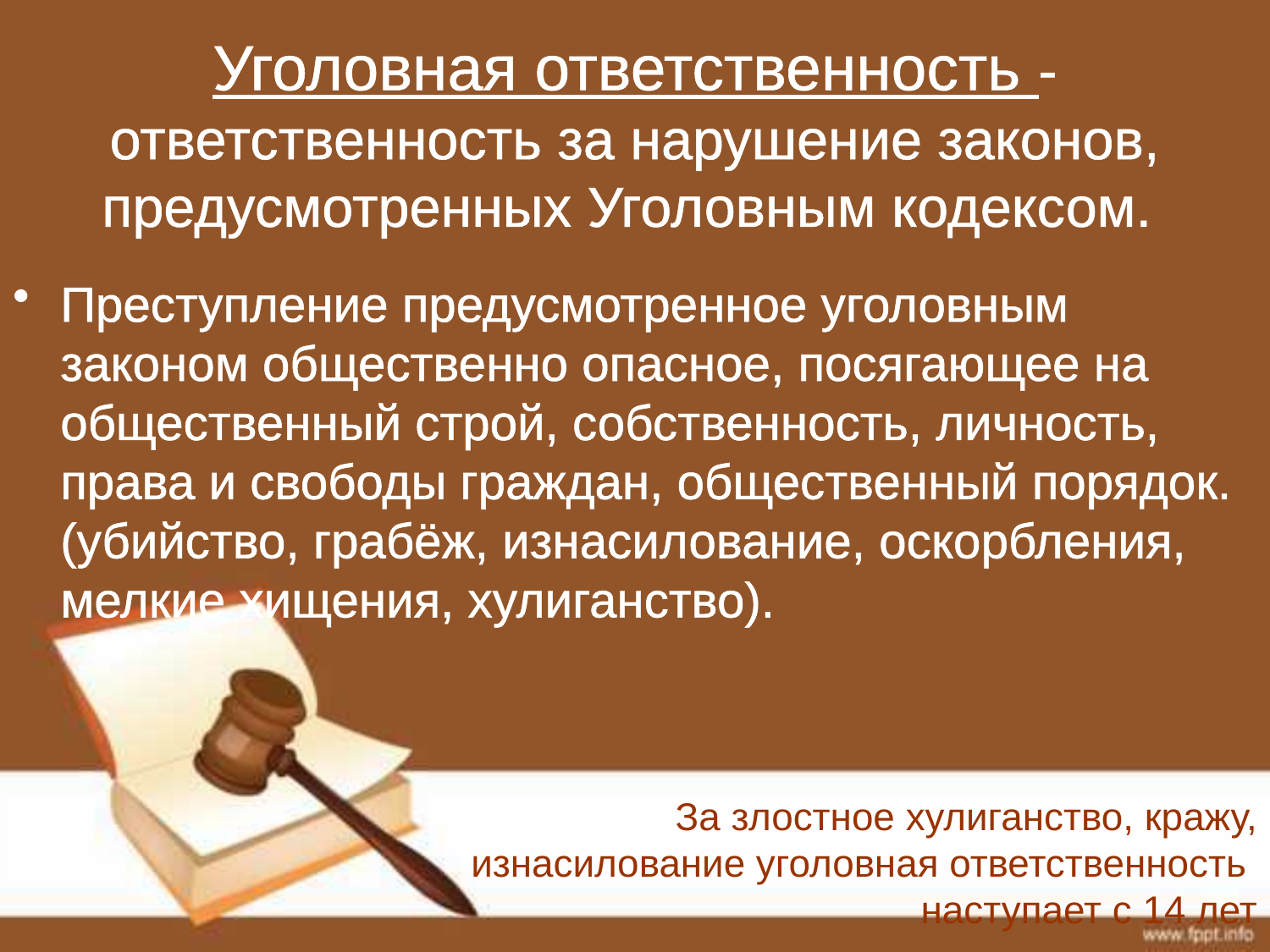

# Уголовная ответственность - ответственность за нарушение законов, предусмотренных Уголовным кодексом.
Преступление предусмотренное уголовным законом общественно опасное, посягающее на общественный строй, собственность, личность, права и свободы граждан, общественный порядок. (убийство, грабёж, изнасилование, оскорбления, мелкие хищения, хулиганство).
За злостное хулиганство, кражу, изнасилование уголовная ответственность  наступает с 14 лет